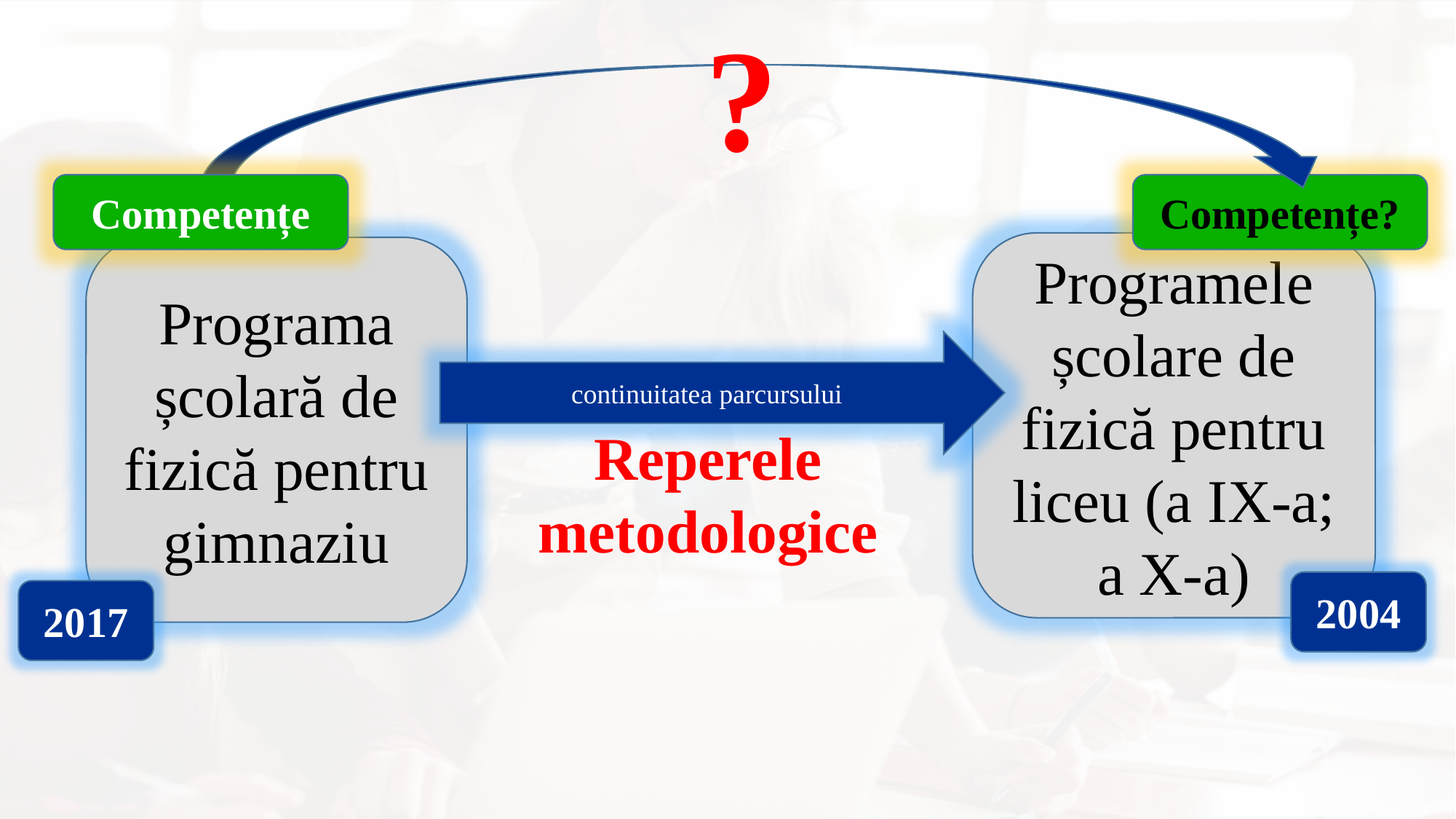

?

continuitatea parcursului
Competențe
Competențe?
Programele școlare de fizică pentru liceu (a IX-a; a X-a)
Programa școlară de fizică pentru gimnaziu
Reperele metodologice
2004
2017